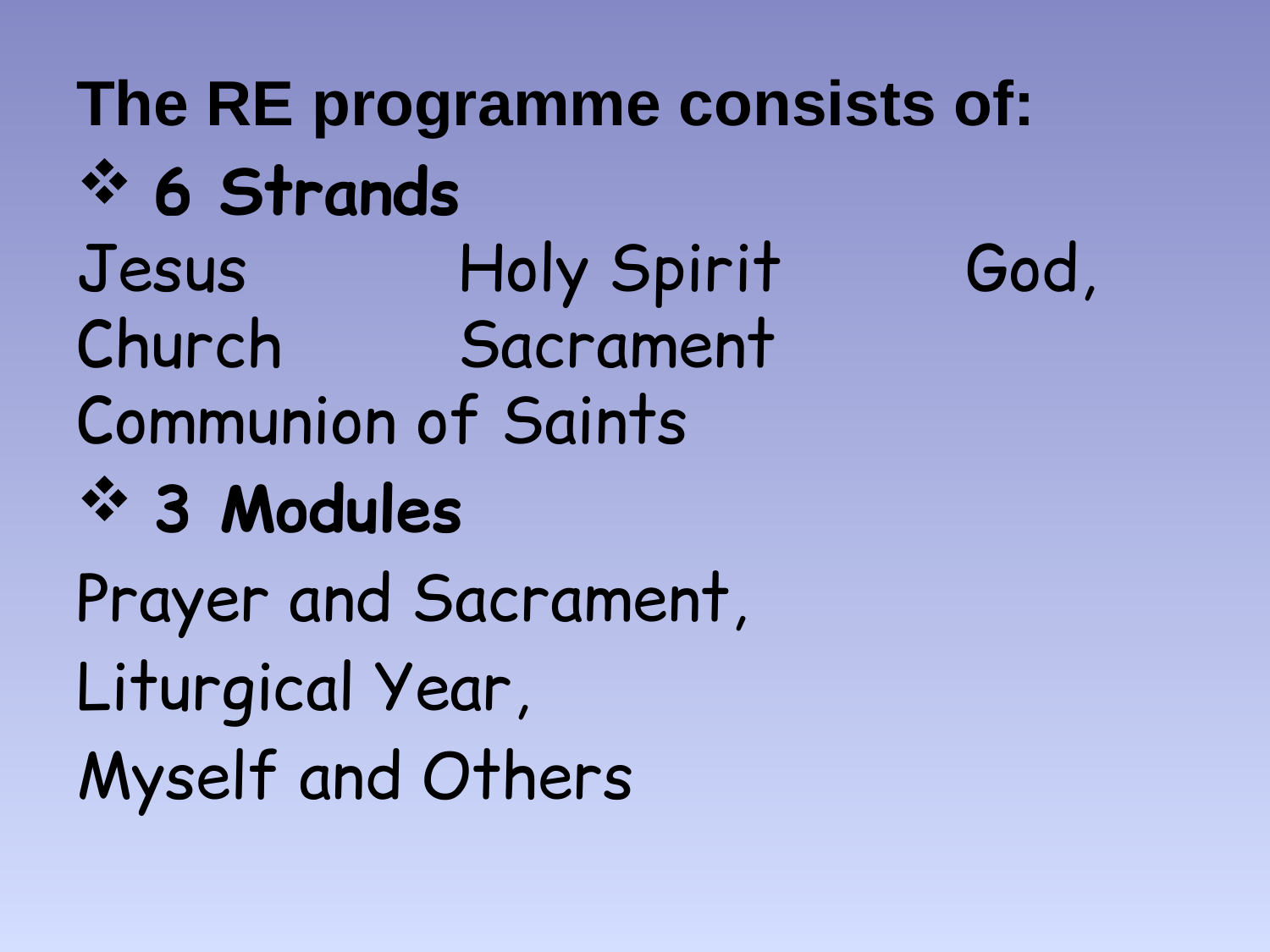

The RE programme consists of:
 6 Strands
Jesus		Holy Spirit		God, Church		Sacrament
Communion of Saints
 3 Modules
Prayer and Sacrament,
Liturgical Year,
Myself and Others